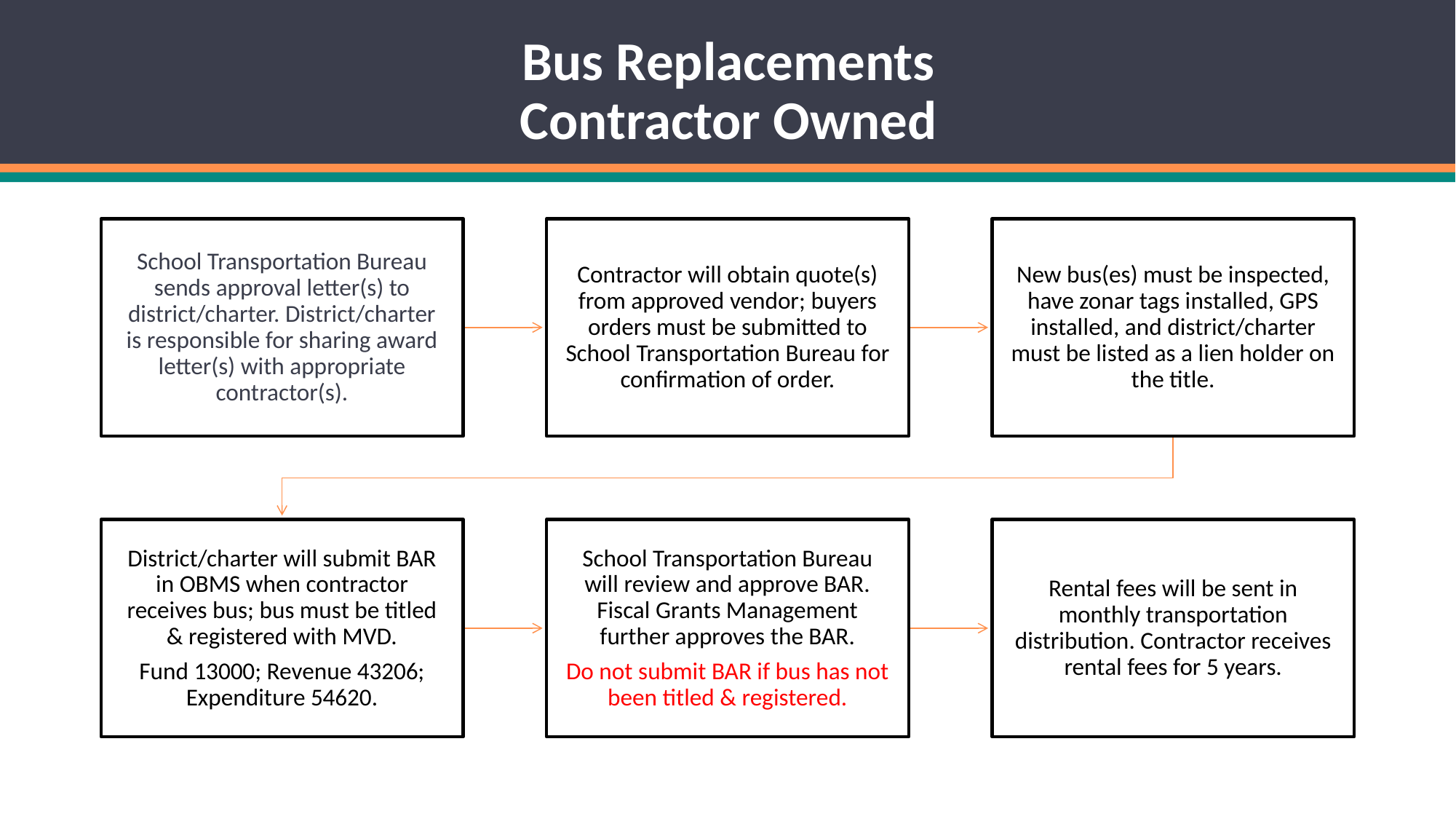

# Bus Replacements Contractor Owned

School Transportation Bureau sends approval letter(s) to district/charter. District/charter is responsible for sharing award letter(s) with appropriate contractor(s).

Contractor will obtain quote(s) from approved vendor; buyers orders must be submitted to School Transportation Bureau for confirmation of order.

New bus(es) must be inspected, have zonar tags installed, GPS installed, and district/charter must be listed as a lien holder on the title.

District/charter will submit BAR in OBMS when contractor receives bus; bus must be titled & registered with MVD.
Fund 13000; Revenue 43206; Expenditure 54620.

School Transportation Bureau will review and approve BAR. Fiscal Grants Management further approves the BAR.
Do not submit BAR if bus has not been titled & registered.
Rental fees will be sent in monthly transportation distribution. Contractor receives rental fees for 5 years.